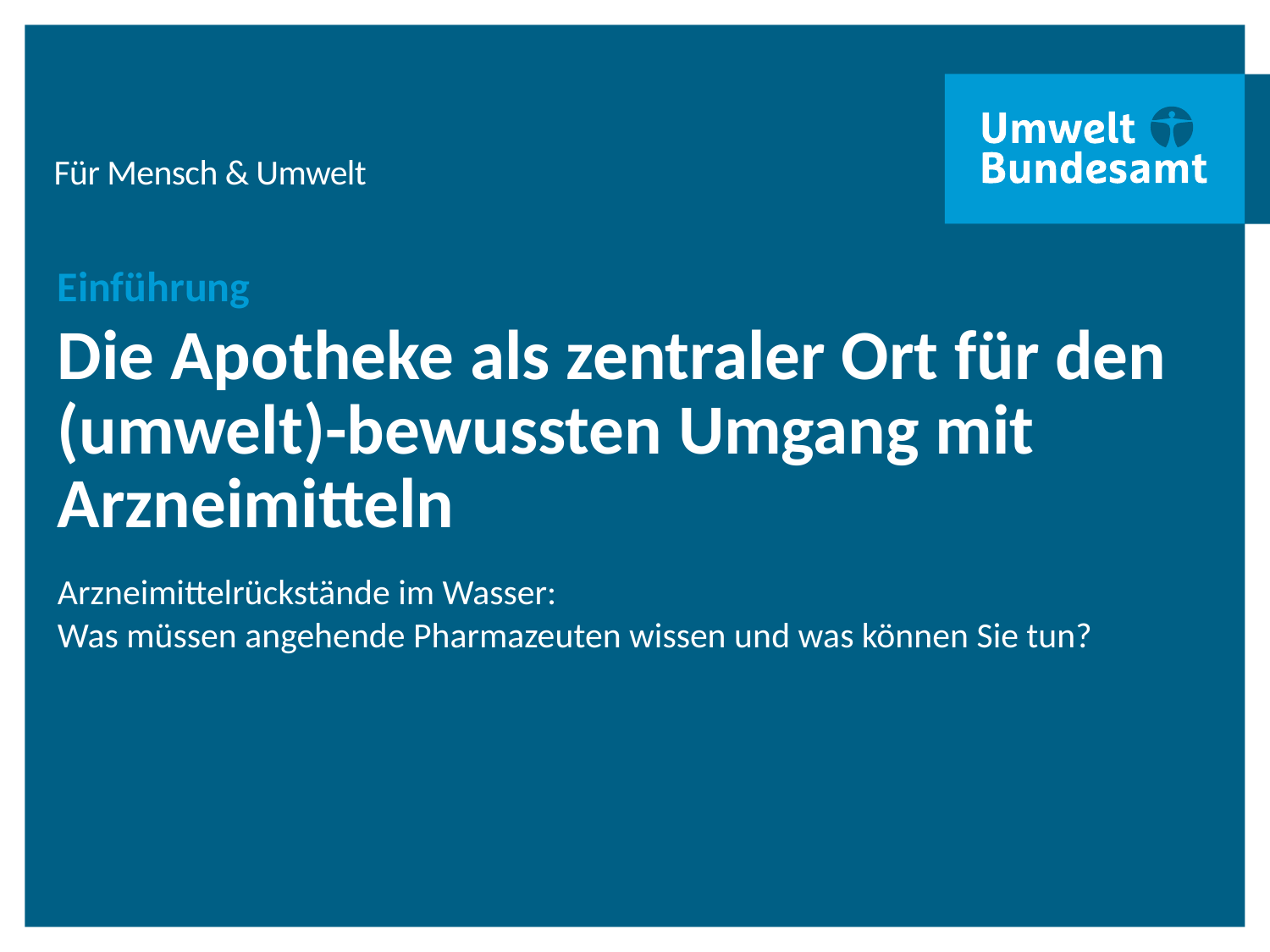

# Einführung
Die Apotheke als zentraler Ort für den (umwelt)-bewussten Umgang mit Arzneimitteln

Arzneimittelrückstände im Wasser:
Was müssen angehende Pharmazeuten wissen und was können Sie tun?